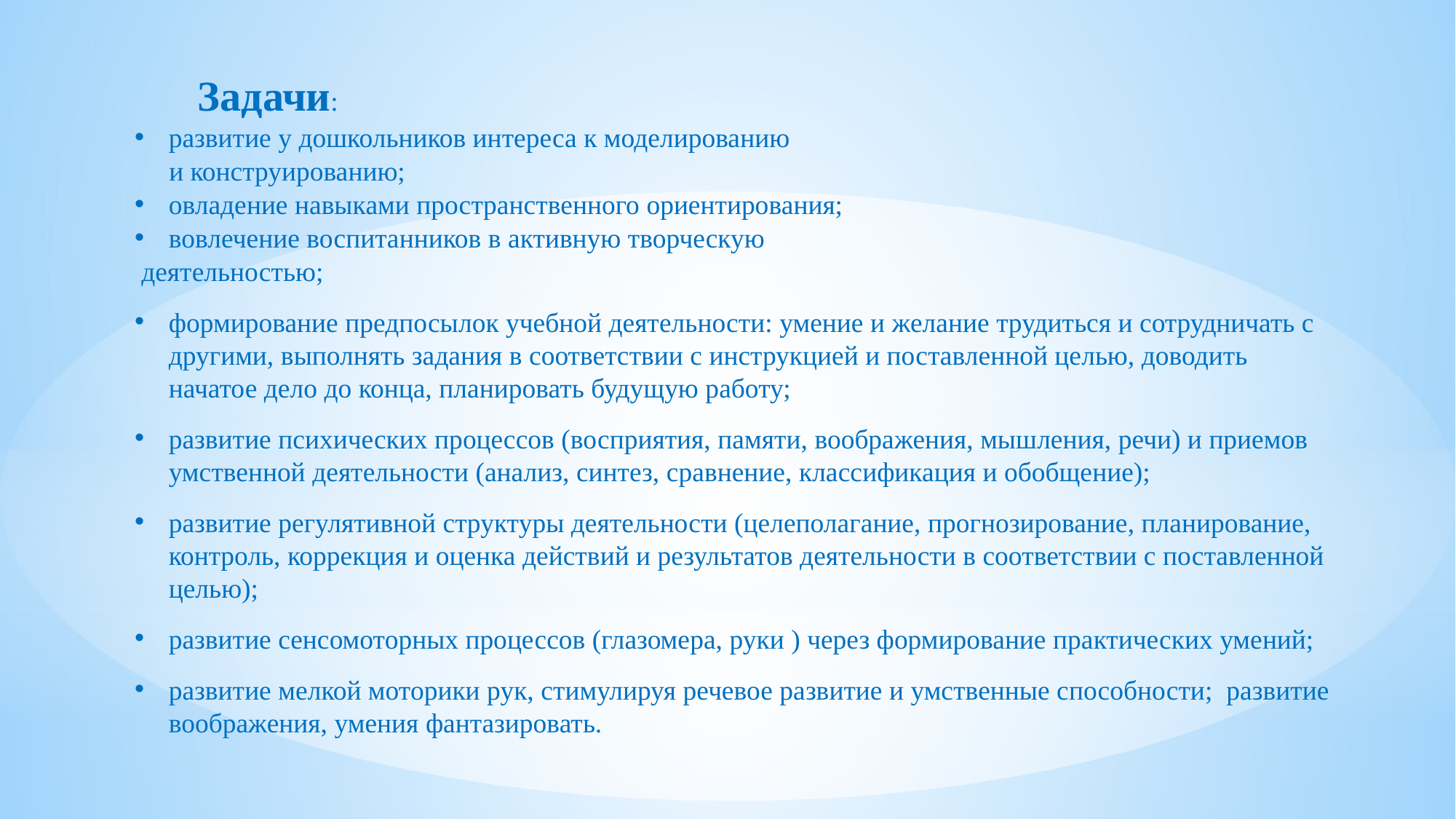

Задачи:
развитие у дошкольников интереса к моделированию
     и конструированию;
овладение навыками пространственного ориентирования;
вовлечение воспитанников в активную творческую
 деятельностью;
формирование предпосылок учебной деятельности: умение и желание трудиться и сотрудничать с другими, выполнять задания в соответствии с инструкцией и поставленной целью, доводить начатое дело до конца, планировать будущую работу;
развитие психических процессов (восприятия, памяти, воображения, мышления, речи) и приемов умственной деятельности (анализ, синтез, сравнение, классификация и обобщение);
развитие регулятивной структуры деятельности (целеполагание, прогнозирование, планирование, контроль, коррекция и оценка действий и результатов деятельности в соответствии с поставленной целью);
развитие сенсомоторных процессов (глазомера, руки ) через формирование практических умений;
развитие мелкой моторики рук, стимулируя речевое развитие и умственные способности;  развитие воображения, умения фантазировать.